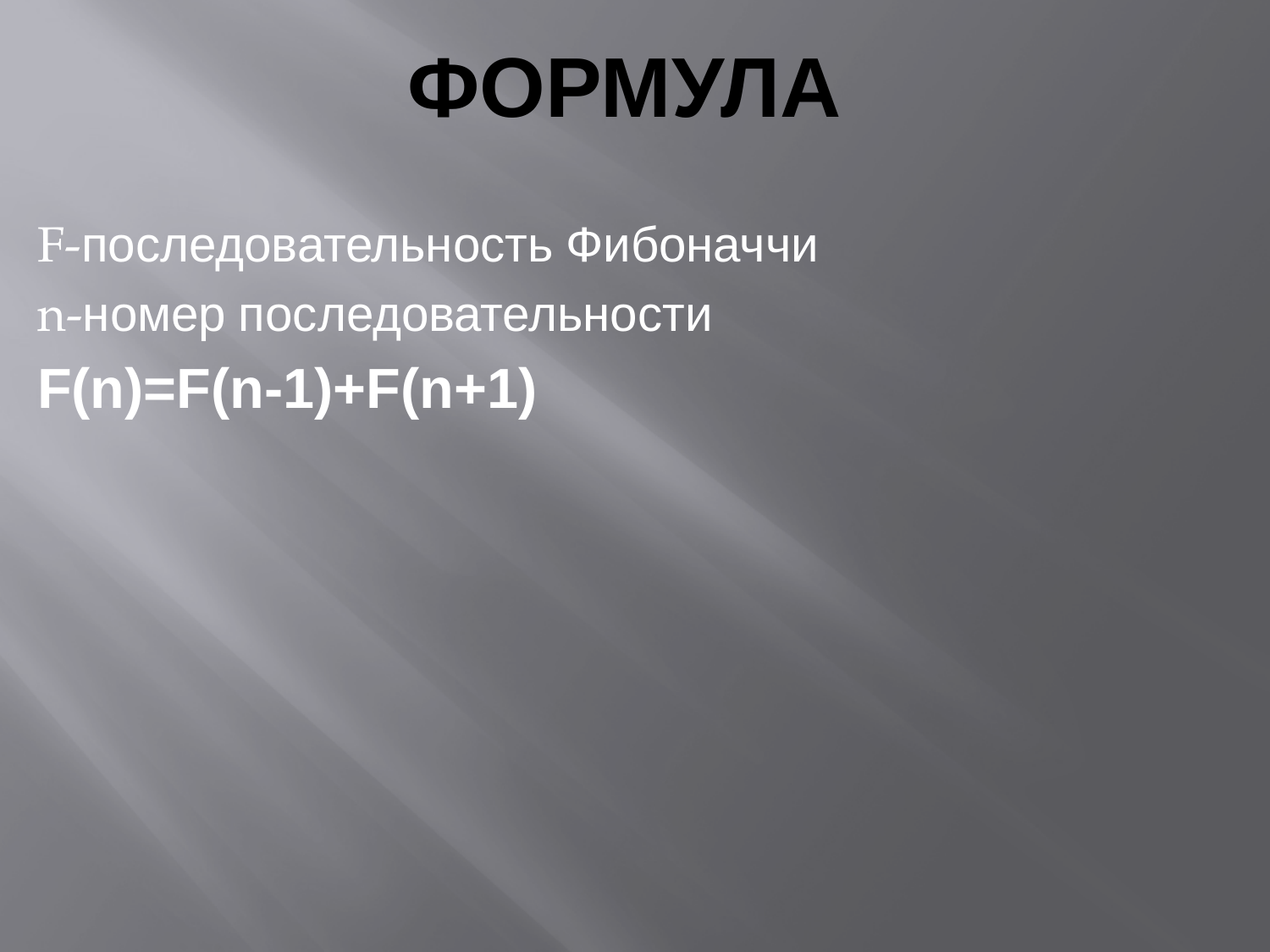

# Формула
F-последовательность Фибоначчи
n-номер последовательности
F(n)=F(n-1)+F(n+1)